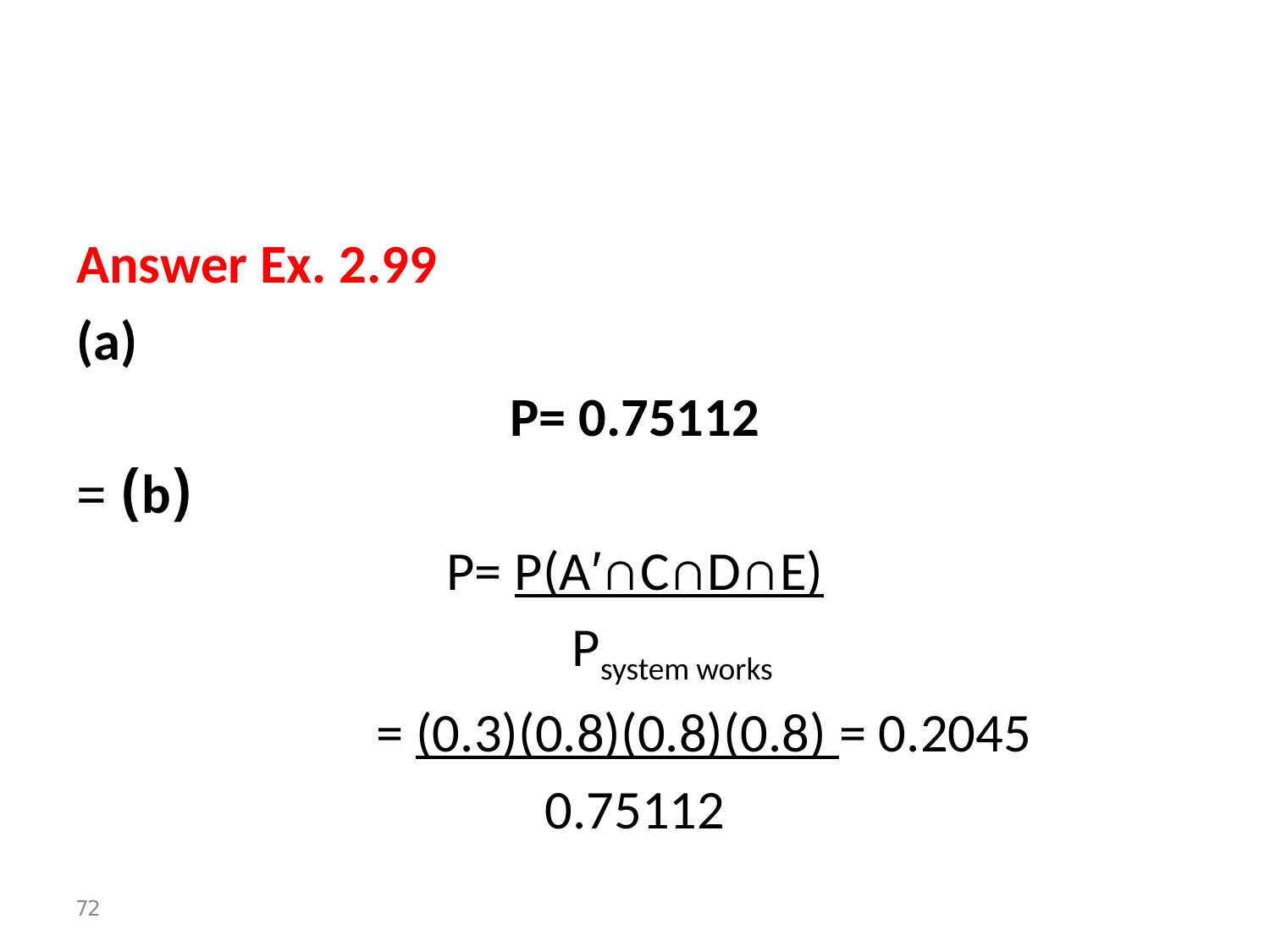

#
Answer Ex. 2.99
(a)
P= 0.75112
(b) =
P= P(A′∩C∩D∩E)
      Psystem works
           = (0.3)(0.8)(0.8)(0.8) = 0.2045
0.75112
72